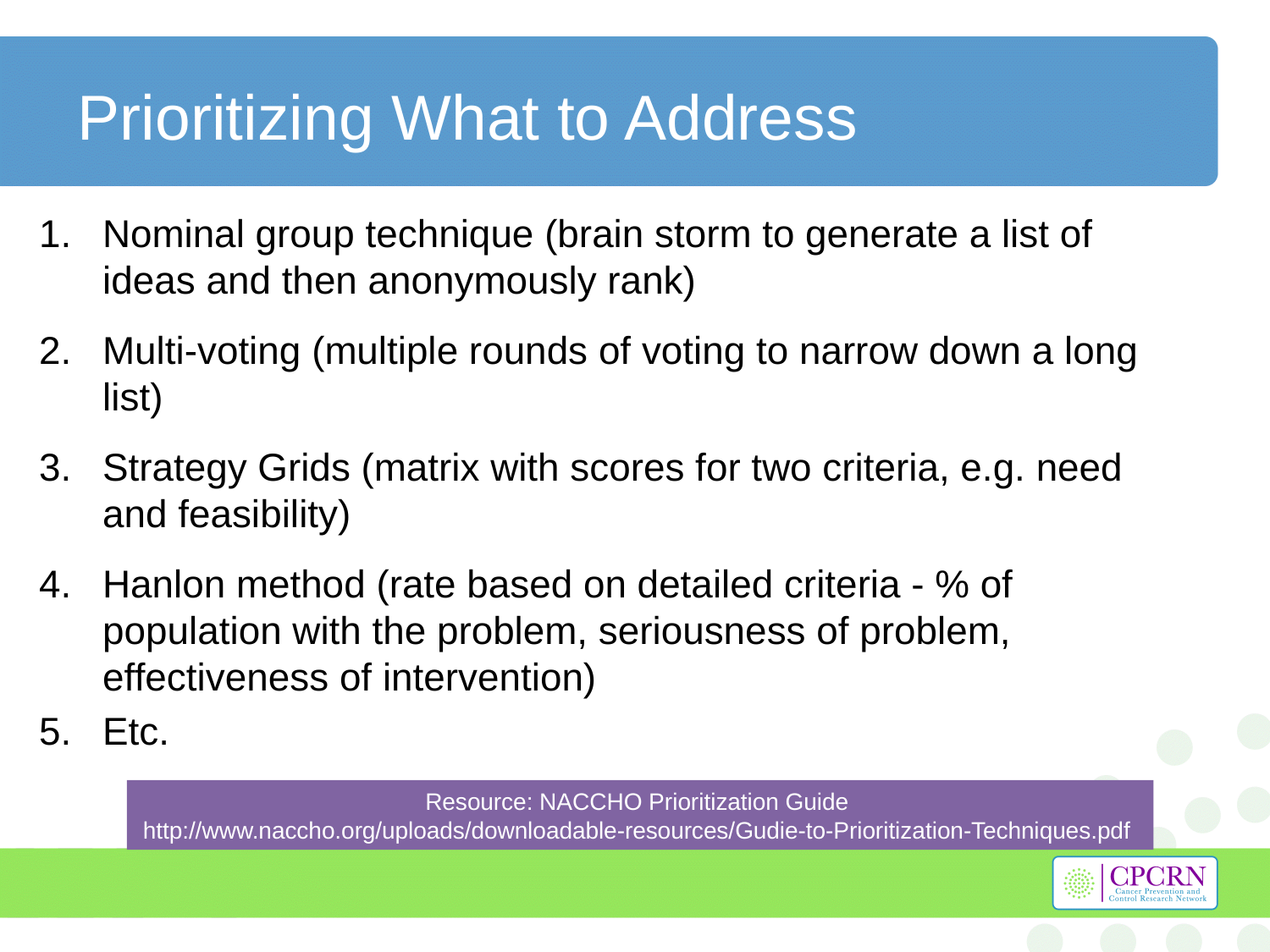

# Prioritizing What to Address
Nominal group technique (brain storm to generate a list of ideas and then anonymously rank)
Multi-voting (multiple rounds of voting to narrow down a long list)
Strategy Grids (matrix with scores for two criteria, e.g. need and feasibility)
Hanlon method (rate based on detailed criteria - % of population with the problem, seriousness of problem, effectiveness of intervention)
Etc.

Resource: NACCHO Prioritization Guide
http://www.naccho.org/uploads/downloadable-resources/Gudie-to-Prioritization-Techniques.pdf